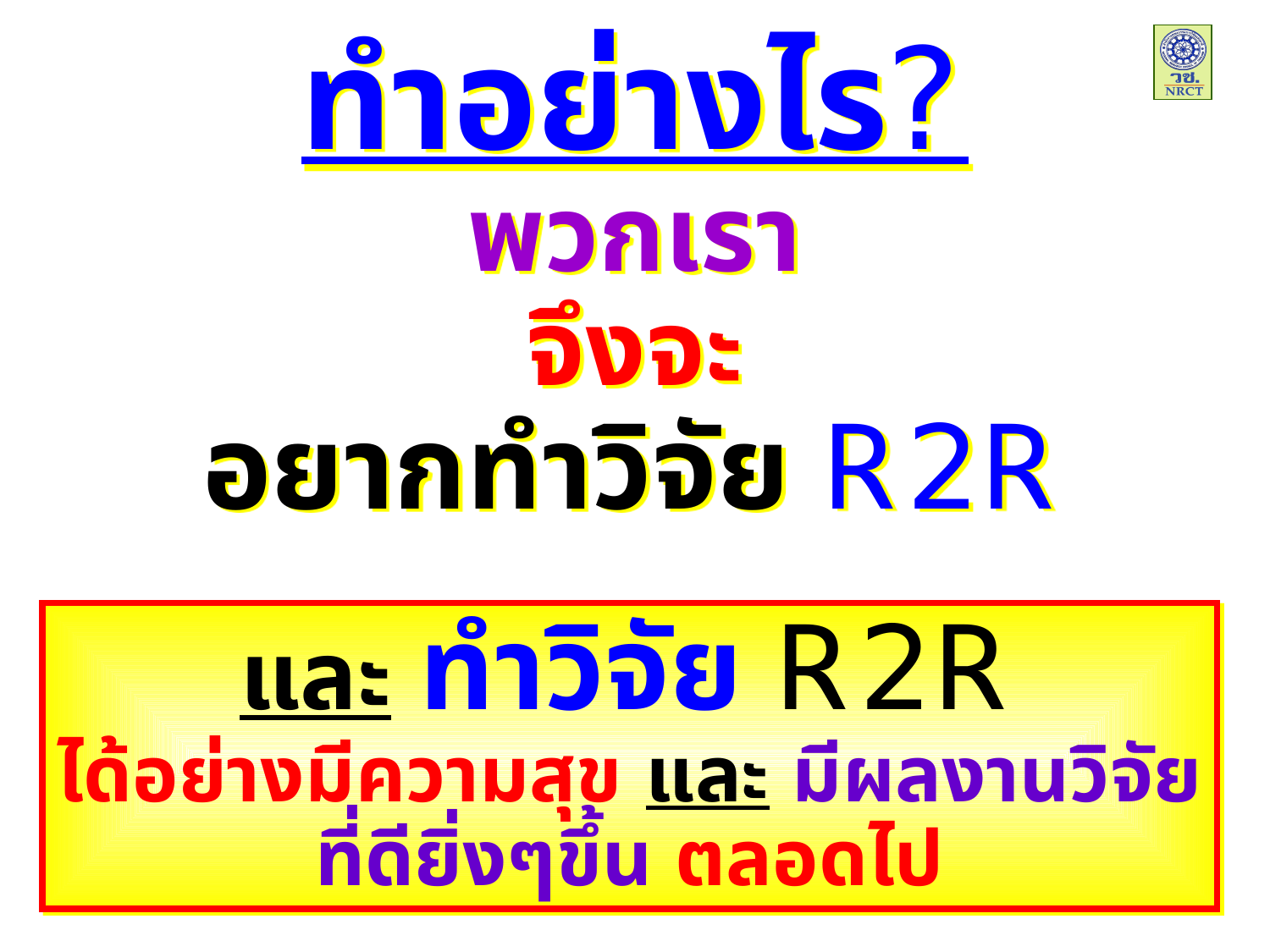

ทำอย่างไร?
พวกเรา
จึงจะ
อยากทำวิจัย R2R
และ ทำวิจัย R2R
ได้อย่างมีความสุข และ มีผลงานวิจัยที่ดียิ่งๆขึ้น ตลอดไป